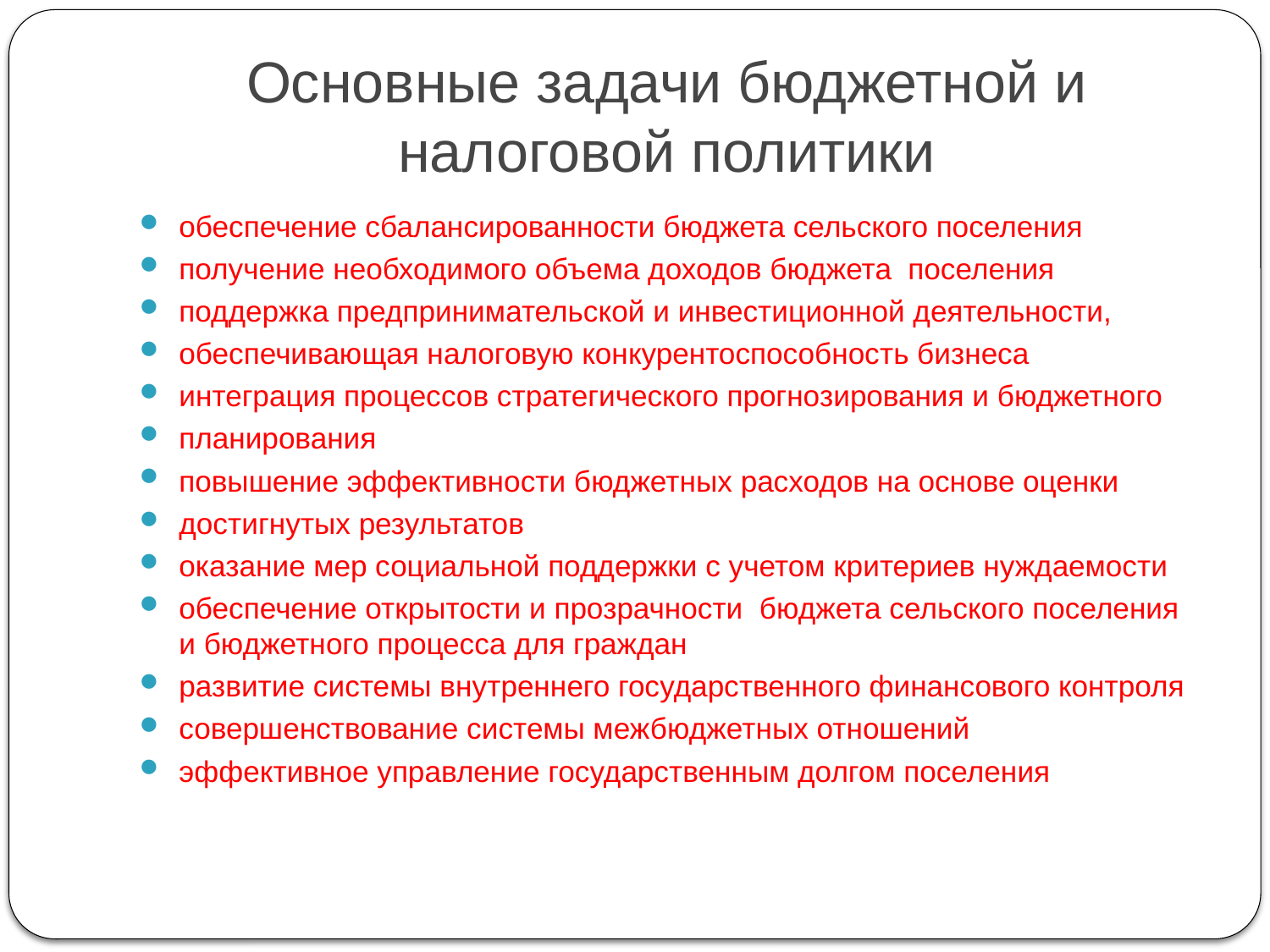

# Основные задачи бюджетной и налоговой политики
обеспечение сбалансированности бюджета сельского поселения
получение необходимого объема доходов бюджета  поселения
поддержка предпринимательской и инвестиционной деятельности,
обеспечивающая налоговую конкурентоспособность бизнеса
интеграция процессов стратегического прогнозирования и бюджетного
планирования
повышение эффективности бюджетных расходов на основе оценки
достигнутых результатов
оказание мер социальной поддержки с учетом критериев нуждаемости
обеспечение открытости и прозрачности  бюджета сельского поселения и бюджетного процесса для граждан
развитие системы внутреннего государственного финансового контроля
совершенствование системы межбюджетных отношений
эффективное управление государственным долгом поселения